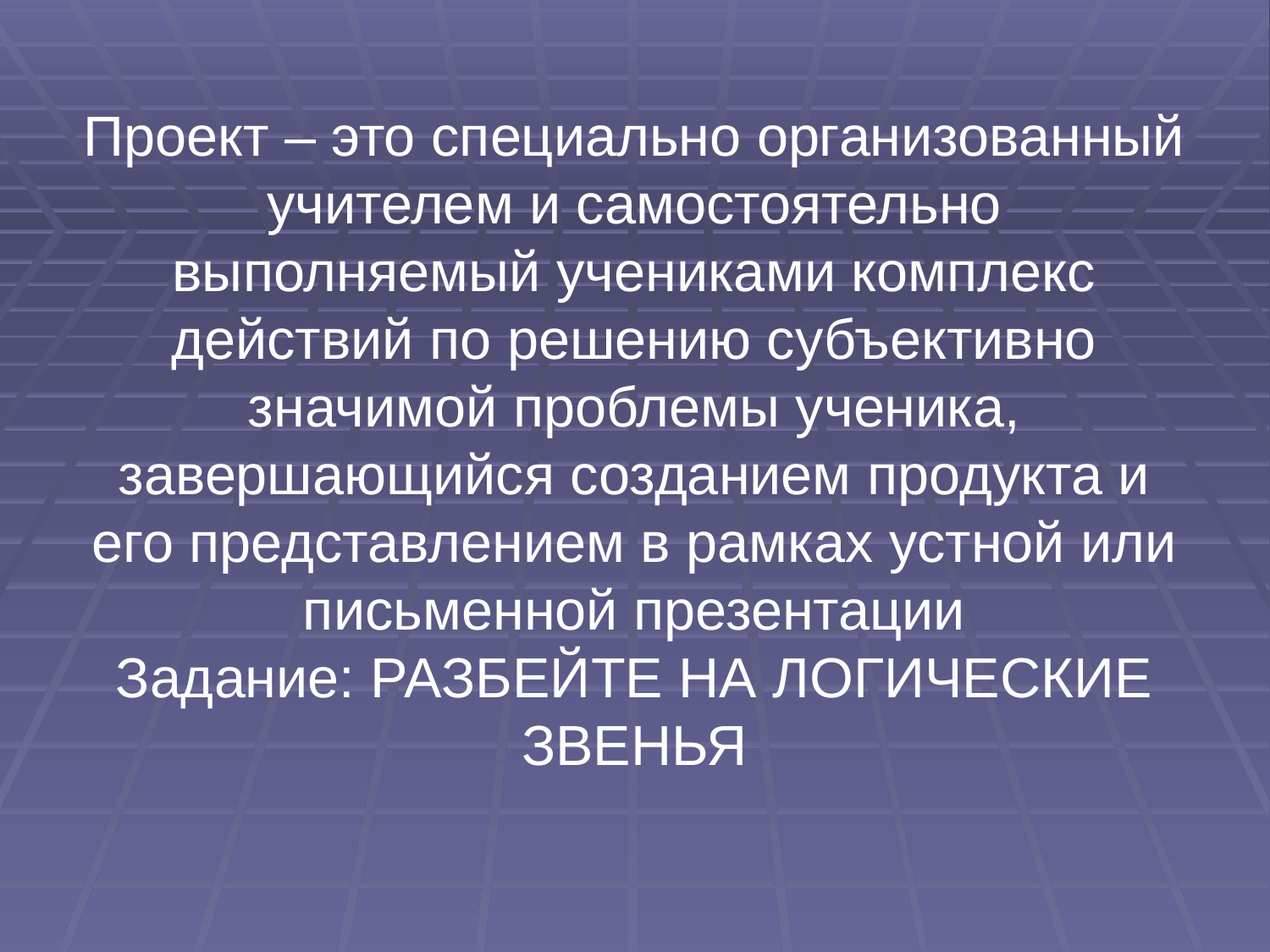

# Проект – это специально организованный учителем и самостоятельно выполняемый учениками комплекс действий по решению субъективно значимой проблемы ученика, завершающийся созданием продукта и его представлением в рамках устной или письменной презентации Задание: РАЗБЕЙТЕ НА ЛОГИЧЕСКИЕ ЗВЕНЬЯ